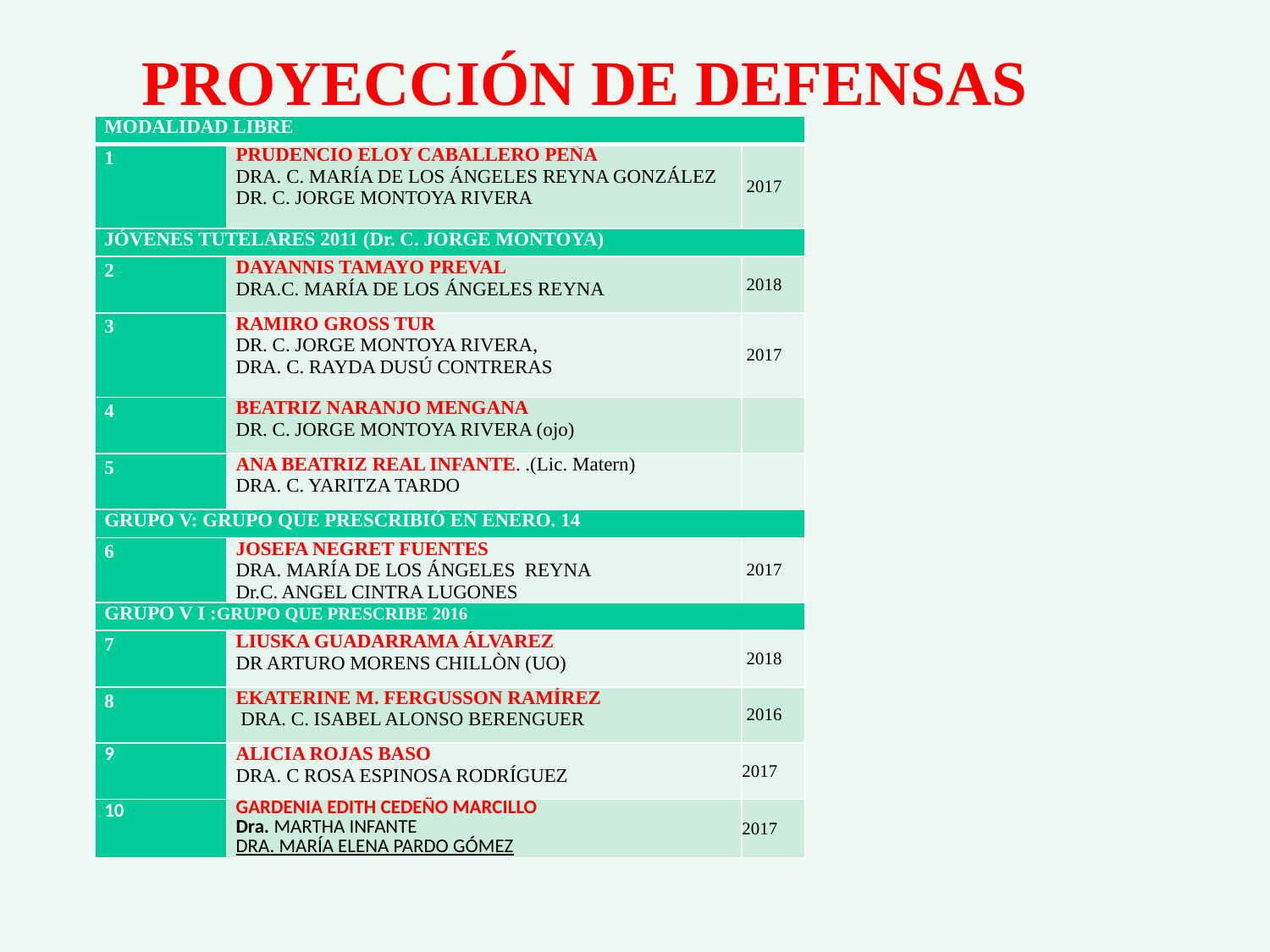

# PROYECCIÓN DE DEFENSAS
| MODALIDAD LIBRE |  |  |
| --- | --- | --- |
| 1 | PRUDENCIO ELOY CABALLERO PEÑA DRA. C. MARÍA DE LOS ÁNGELES REYNA GONZÁLEZ DR. C. JORGE MONTOYA RIVERA | 2017 |
| JÓVENES TUTELARES 2011 (Dr. C. JORGE MONTOYA) |  |  |
| 2 | DAYANNIS TAMAYO PREVAL DRA.C. MARÍA DE LOS ÁNGELES REYNA | 2018 |
| 3 | RAMIRO GROSS TUR DR. C. JORGE MONTOYA RIVERA, DRA. C. RAYDA DUSÚ CONTRERAS | 2017 |
| 4 | BEATRIZ NARANJO MENGANA DR. C. JORGE MONTOYA RIVERA (ojo) |  |
| 5 | ANA BEATRIZ REAL INFANTE. .(Lic. Matern) DRA. C. YARITZA TARDO |  |
| GRUPO V: GRUPO QUE PRESCRIBIÓ EN ENERO. 14 |  |  |
| 6 | JOSEFA NEGRET FUENTES DRA. MARÍA DE LOS ÁNGELES REYNA Dr.C. ANGEL CINTRA LUGONES | 2017 |
| GRUPO V I :GRUPO QUE PRESCRIBE 2016 |  |  |
| 7 | LIUSKA GUADARRAMA ÁLVAREZ DR ARTURO MORENS CHILLÒN (UO) | 2018 |
| 8 | EKATERINE M. FERGUSSON RAMÍREZ DRA. C. ISABEL ALONSO BERENGUER | 2016 |
| 9 | ALICIA ROJAS BASO DRA. C ROSA ESPINOSA RODRÍGUEZ | 2017 |
| 10 | GARDENIA EDITH CEDEÑO MARCILLO Dra. MARTHA INFANTE DRA. MARÍA ELENA PARDO GÓMEZ | 2017 |